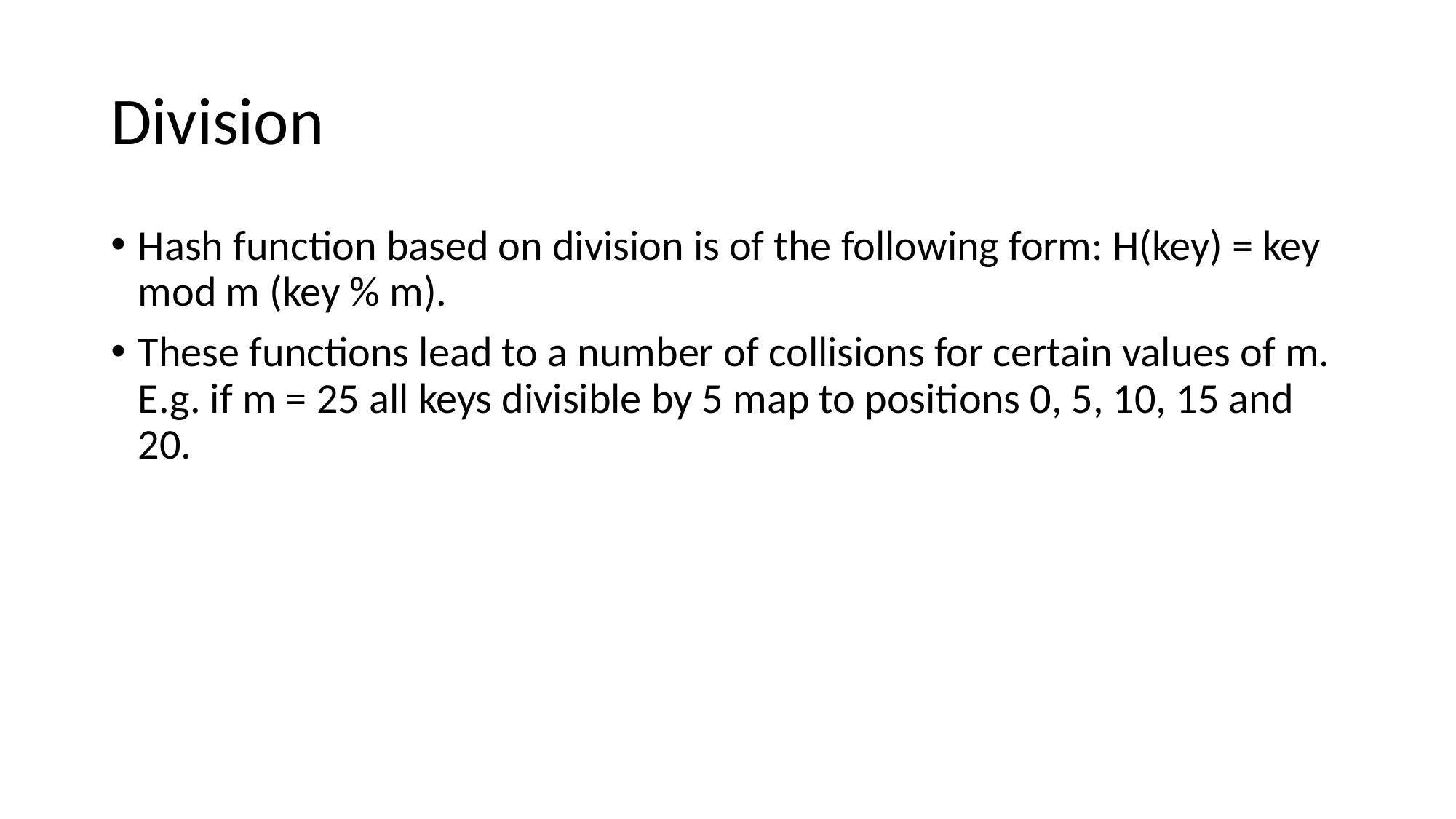

# Division
Hash function based on division is of the following form: H(key) = key mod m (key % m).
These functions lead to a number of collisions for certain values of m. E.g. if m = 25 all keys divisible by 5 map to positions 0, 5, 10, 15 and 20.